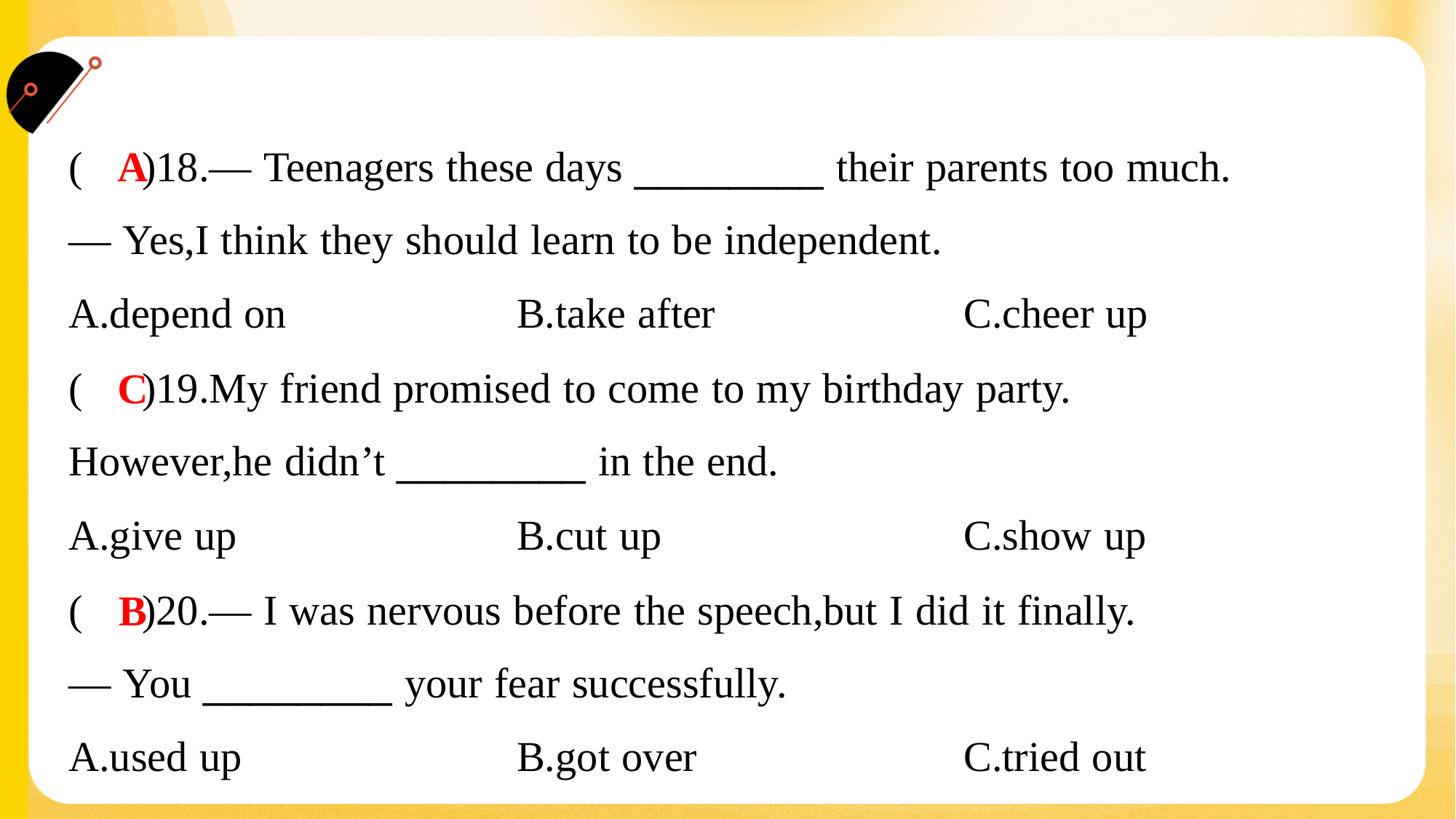

(     )18.— Teenagers these days ________ their parents too much.
— Yes,I think they should learn to be independent.
A
A.depend on	B.take after	C.cheer up
(     )19.My friend promised to come to my birthday party.
However,he didn’t ________ in the end.
C
A.give up	B.cut up	C.show up
(     )20.— I was nervous before the speech,but I did it finally.
— You ________ your fear successfully.
B
A.used up	B.got over	C.tried out